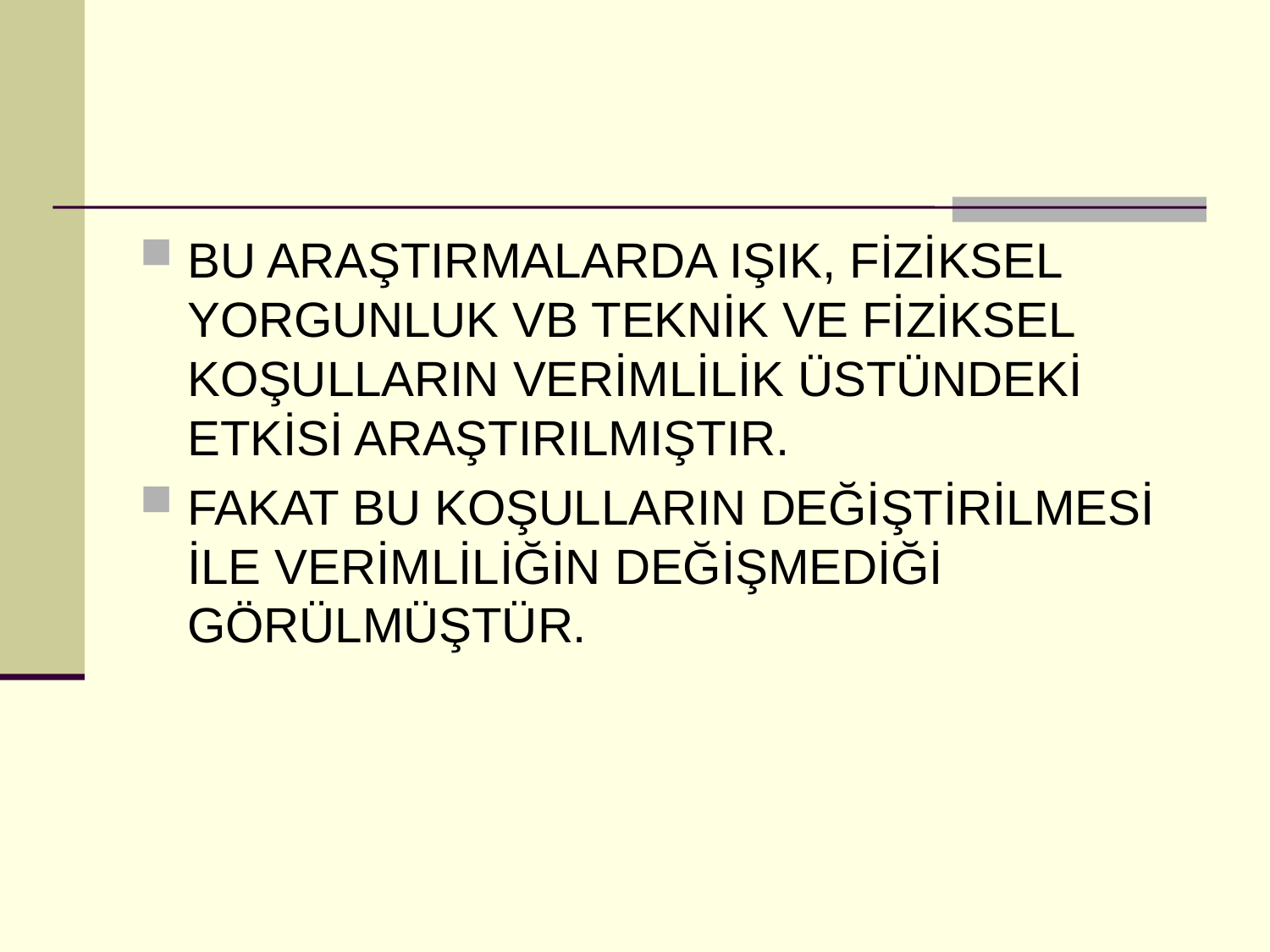

#
BU ARAŞTIRMALARDA IŞIK, FİZİKSEL YORGUNLUK VB TEKNİK VE FİZİKSEL KOŞULLARIN VERİMLİLİK ÜSTÜNDEKİ ETKİSİ ARAŞTIRILMIŞTIR.
FAKAT BU KOŞULLARIN DEĞİŞTİRİLMESİ İLE VERİMLİLİĞİN DEĞİŞMEDİĞİ GÖRÜLMÜŞTÜR.